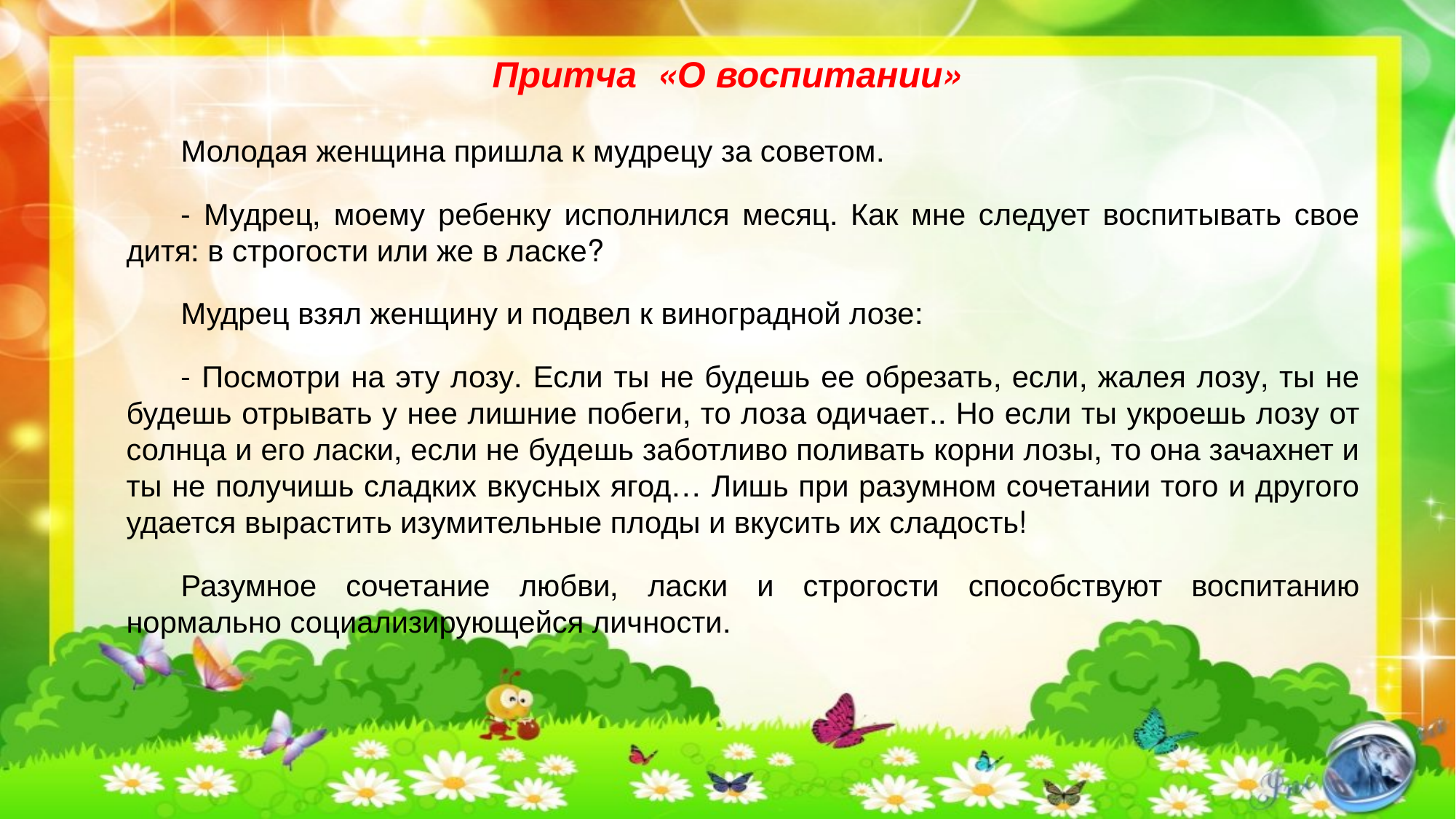

# Притча  «О воспитании»
Молодая женщина пришла к мудрецу за советом.
- Мудрец, моему ребенку исполнился месяц. Как мне следует воспитывать свое дитя: в строгости или же в ласке?
Мудрец взял женщину и подвел к виноградной лозе:
- Посмотри на эту лозу. Если ты не будешь ее обрезать, если, жалея лозу, ты не будешь отрывать у нее лишние побеги, то лоза одичает.. Но если ты укроешь лозу от солнца и его ласки, если не будешь заботливо поливать корни лозы, то она зачахнет и ты не получишь сладких вкусных ягод… Лишь при разумном сочетании того и другого удается вырастить изумительные плоды и вкусить их сладость!
Разумное сочетание любви, ласки и строгости способствуют воспитанию нормально социализирующейся личности.